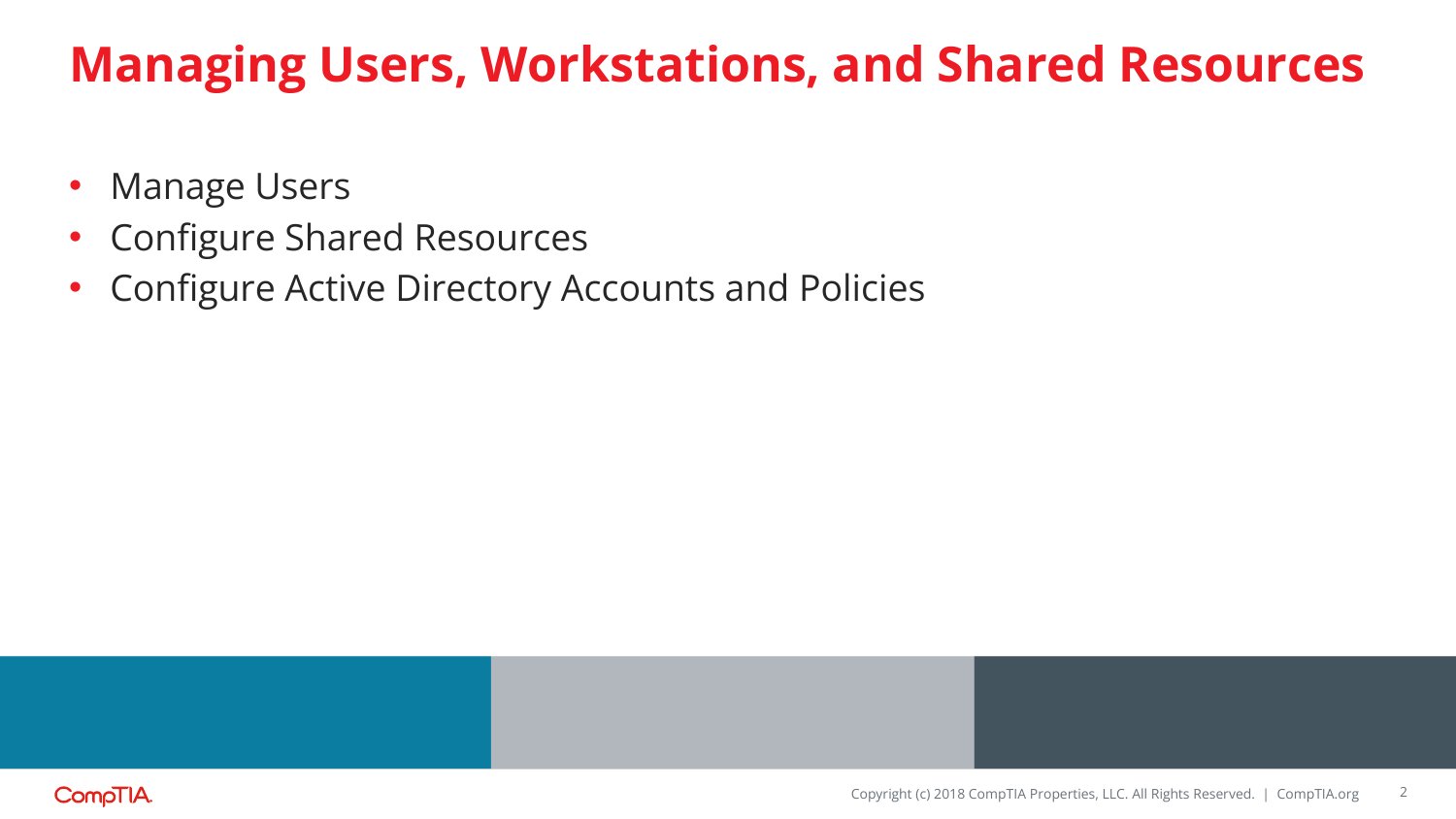

# Managing Users, Workstations, and Shared Resources
Manage Users
Configure Shared Resources
Configure Active Directory Accounts and Policies
2